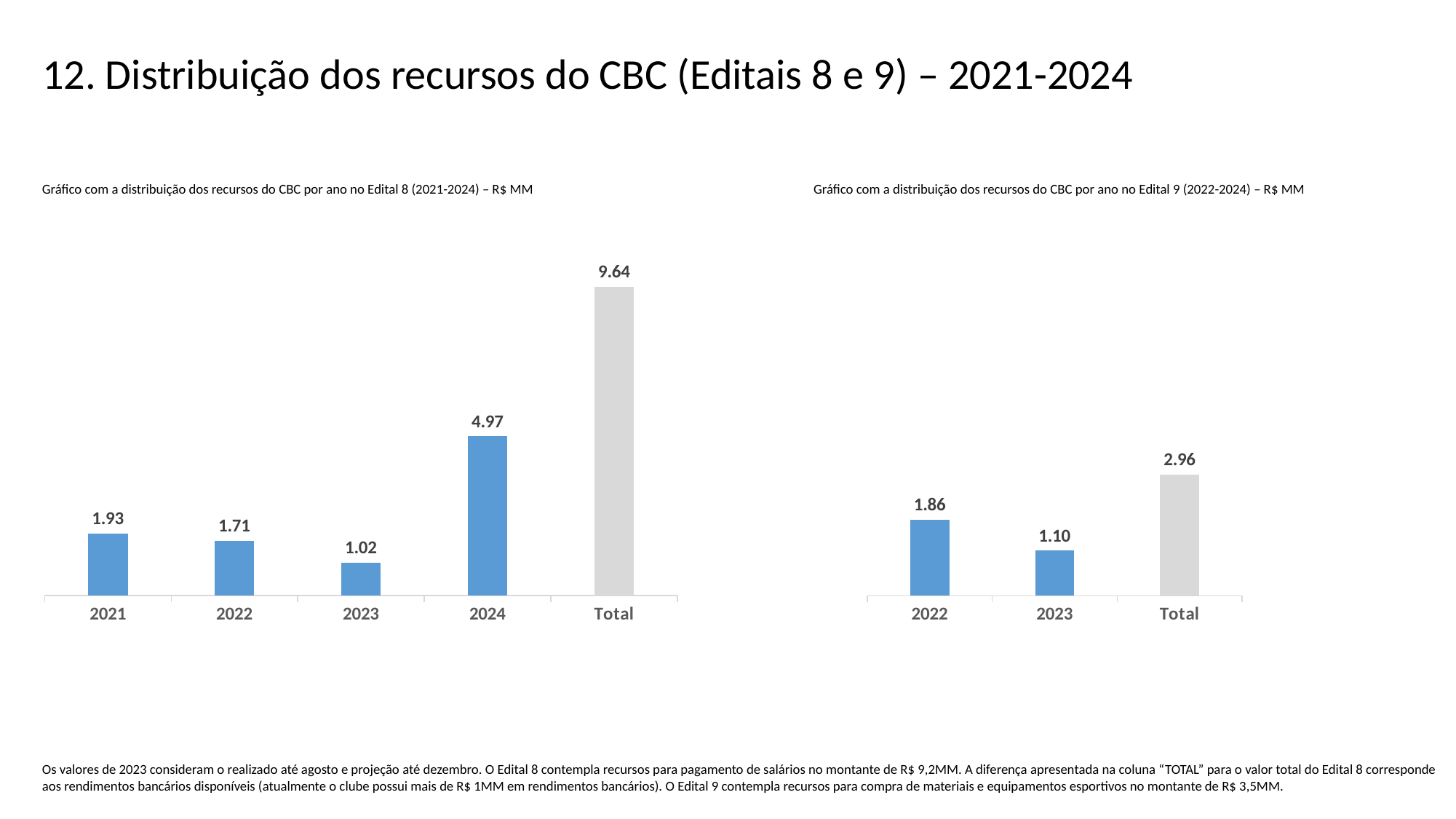

12. Distribuição dos recursos do CBC (Editais 8 e 9) – 2021-2024
Gráfico com a distribuição dos recursos do CBC por ano no Edital 8 (2021-2024) – R$ MM
Gráfico com a distribuição dos recursos do CBC por ano no Edital 9 (2022-2024) – R$ MM

### Chart

| Category | Edital 8 |
|---|---|
| 2021 | 1.9343672166666668 |
| 2022 | 1.71160586 |
| 2023 | 1.02393441 |
| 2024 | 4.97 |
| Total | 9.639907486666665 |

### Chart

| Category | Edital 9 |
|---|---|
| 2022 | 1.85882908 |
| 2023 | 1.0972859799999999 |
| Total | 2.95611506 |
Os valores de 2023 consideram o realizado até agosto e projeção até dezembro. O Edital 8 contempla recursos para pagamento de salários no montante de R$ 9,2MM. A diferença apresentada na coluna “TOTAL” para o valor total do Edital 8 corresponde aos rendimentos bancários disponíveis (atualmente o clube possui mais de R$ 1MM em rendimentos bancários). O Edital 9 contempla recursos para compra de materiais e equipamentos esportivos no montante de R$ 3,5MM.